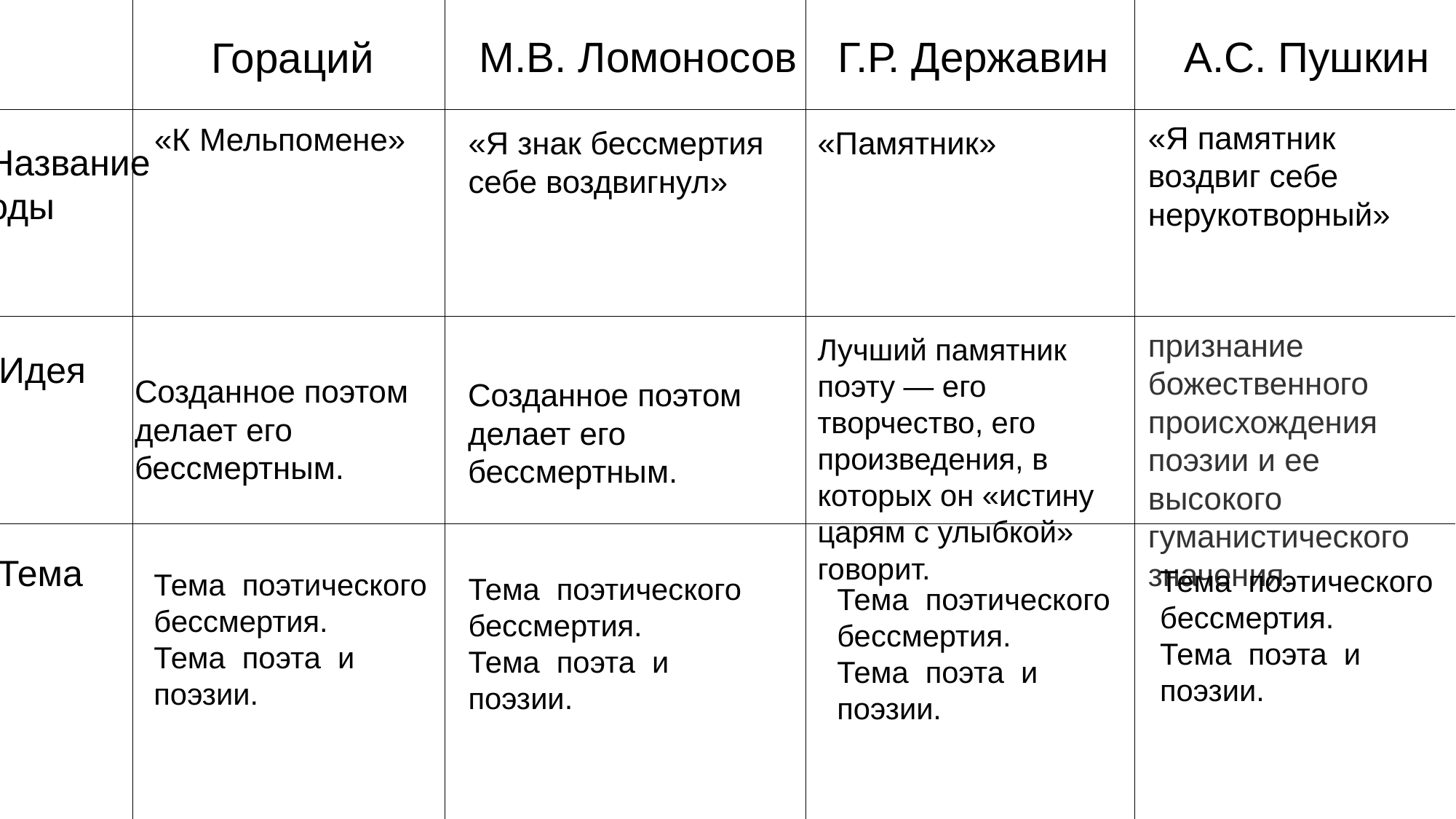

Г.Р. Державин
М.В. Ломоносов
А.С. Пушкин
Гораций
«Я памятник воздвиг себе нерукотворный»
«К Мельпомене»
«Я знак бессмертия себе воздвигнул»
«Памятник»
Название
оды
признание божественного происхождения поэзии и ее высокого гуманистического значения.
Лучший памятник поэту — его творчество, его произведения, в которых он «истину царям с улыбкой» говорит.
Идея
Созданное поэтом делает его бессмертным.
Созданное поэтом делает его бессмертным.
Тема
Тема  поэтического  бессмертия.
Тема  поэта  и  поэзии.
Тема  поэтического  бессмертия.
Тема  поэта  и  поэзии.
Тема  поэтического  бессмертия.
Тема  поэта  и  поэзии.
Тема  поэтического  бессмертия.
Тема  поэта  и  поэзии.